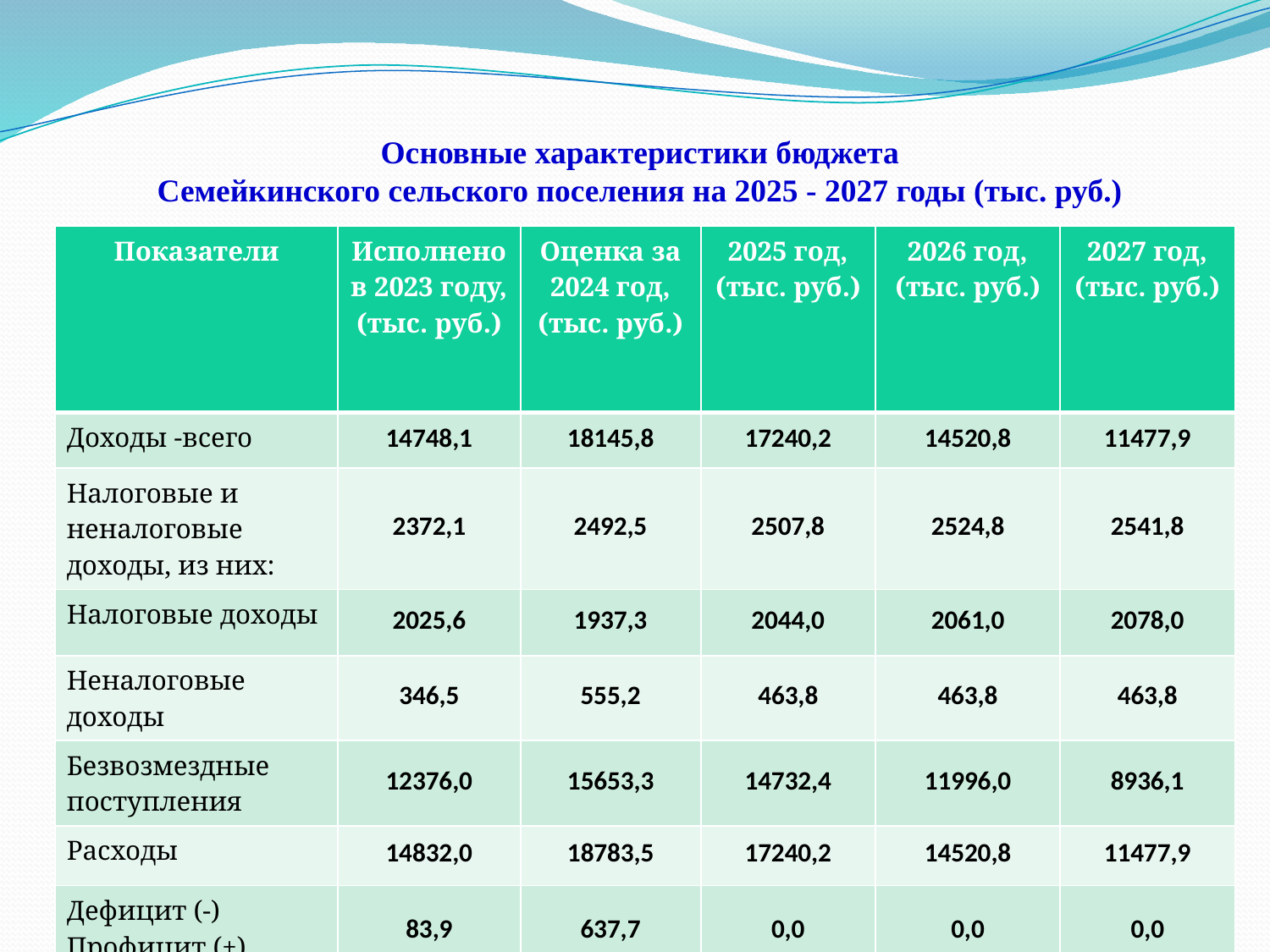

# Основные характеристики бюджета Семейкинского сельского поселения на 2025 - 2027 годы (тыс. руб.)
| Показатели | Исполнено в 2023 году, (тыс. руб.) | Оценка за 2024 год, (тыс. руб.) | 2025 год, (тыс. руб.) | 2026 год, (тыс. руб.) | 2027 год, (тыс. руб.) |
| --- | --- | --- | --- | --- | --- |
| Доходы -всего | 14748,1 | 18145,8 | 17240,2 | 14520,8 | 11477,9 |
| Налоговые и неналоговые доходы, из них: | 2372,1 | 2492,5 | 2507,8 | 2524,8 | 2541,8 |
| Налоговые доходы | 2025,6 | 1937,3 | 2044,0 | 2061,0 | 2078,0 |
| Неналоговые доходы | 346,5 | 555,2 | 463,8 | 463,8 | 463,8 |
| Безвозмездные поступления | 12376,0 | 15653,3 | 14732,4 | 11996,0 | 8936,1 |
| Расходы | 14832,0 | 18783,5 | 17240,2 | 14520,8 | 11477,9 |
| Дефицит (-) Профицит (+) | 83,9 | 637,7 | 0,0 | 0,0 | 0,0 |